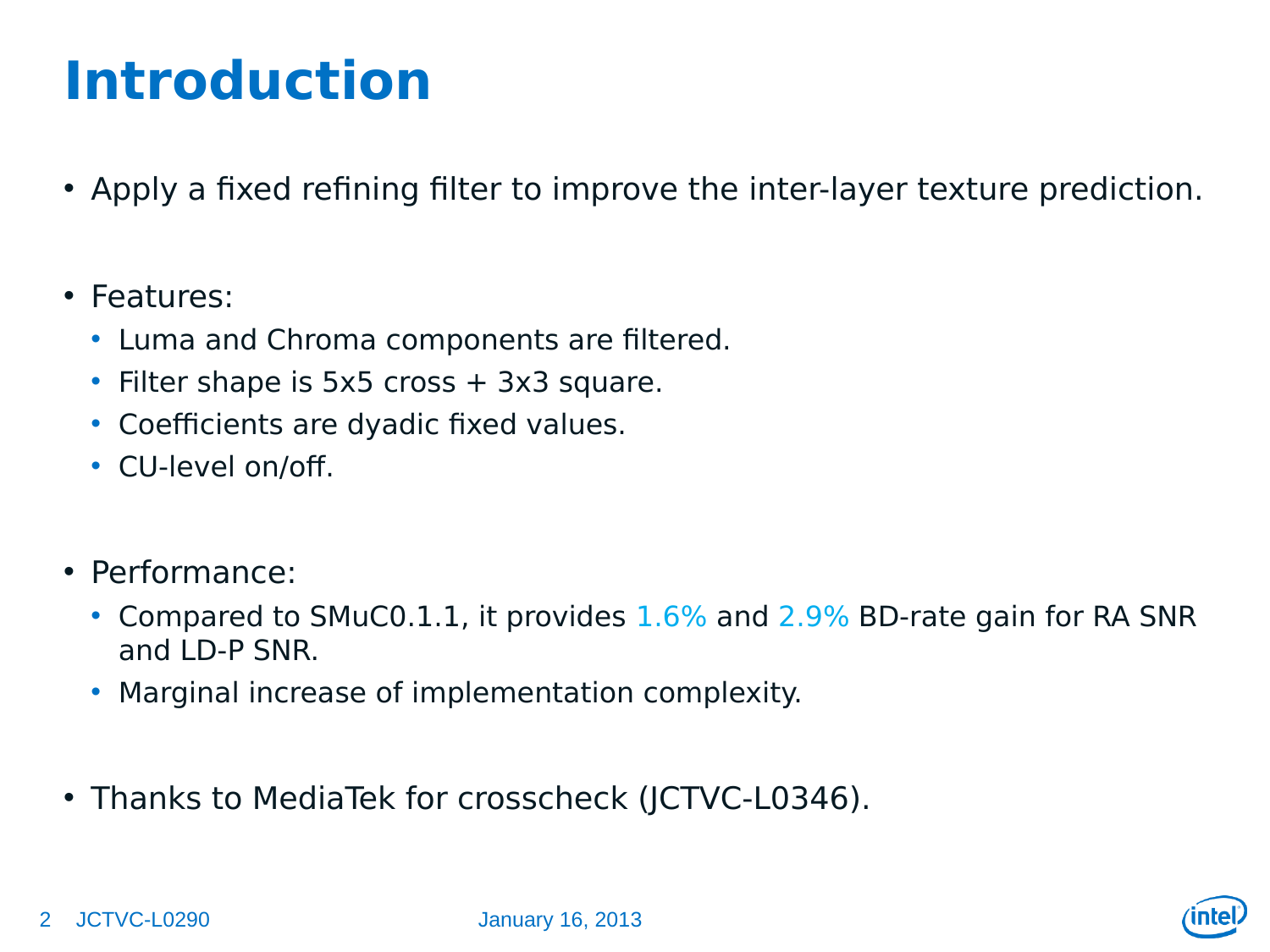

# Introduction
Apply a fixed refining filter to improve the inter-layer texture prediction.

Features:
Luma and Chroma components are filtered.
Filter shape is 5x5 cross + 3x3 square.
Coefficients are dyadic fixed values.
CU-level on/off.

Performance:
Compared to SMuC0.1.1, it provides 1.6% and 2.9% BD-rate gain for RA SNR and LD-P SNR.
Marginal increase of implementation complexity.

Thanks to MediaTek for crosscheck (JCTVC-L0346).

2
JCTVC-L0290
January 16, 2013